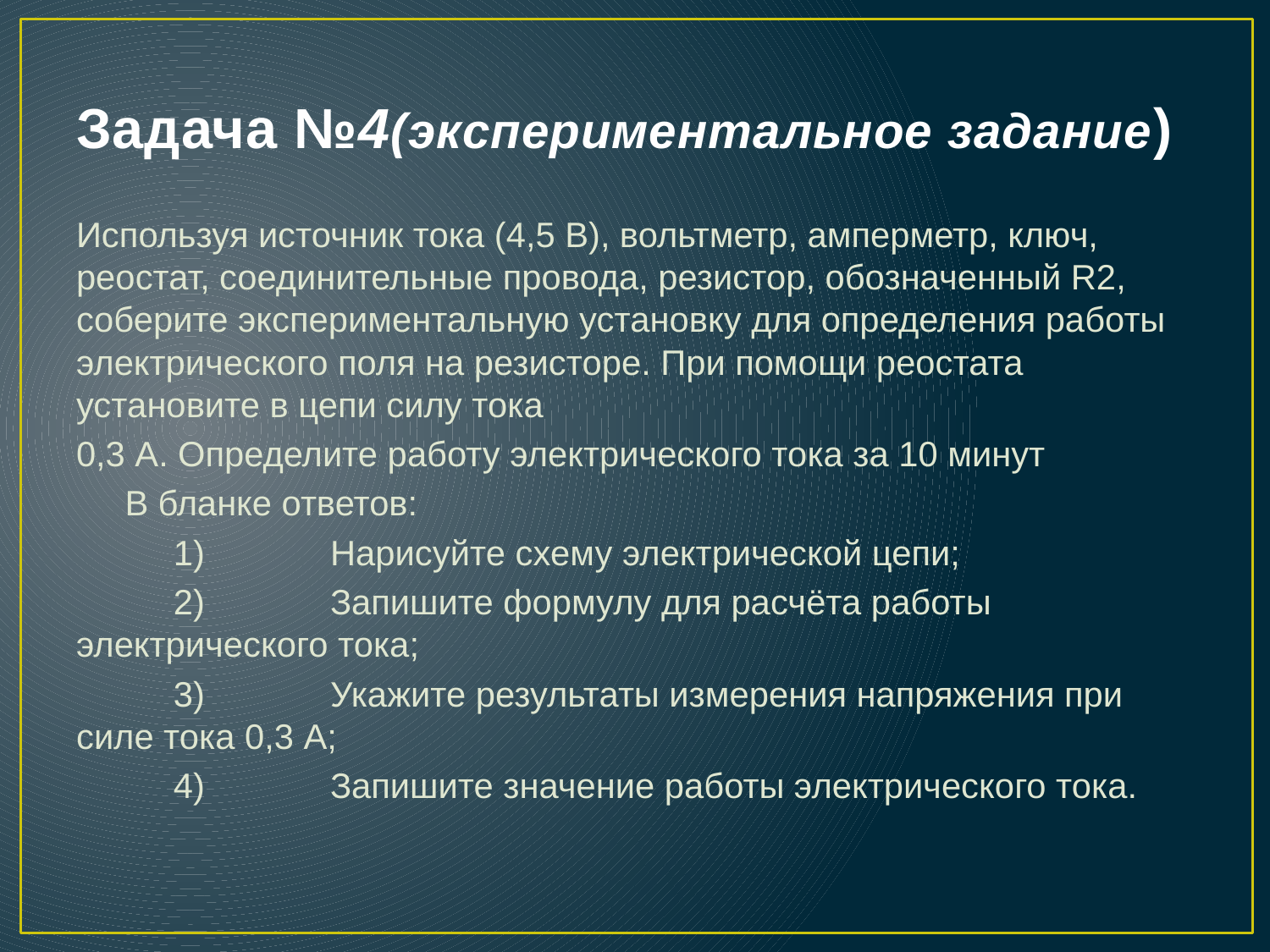

# Задача №4(экспериментальное задание)
Используя источник тока (4,5 В), вольтметр, амперметр, ключ, реостат, соединительные провода, резистор, обозначенный R2, соберите экспериментальную установку для определения работы электрического поля на резисторе. При помощи реостата установите в цепи силу тока
0,3 А. Определите работу электрического тока за 10 минут
     В бланке ответов:
          1)	Нарисуйте схему электрической цепи;
          2)	Запишите формулу для расчёта работы электрического тока;
          3)	Укажите результаты измерения напряжения при силе тока 0,3 А;
          4)	Запишите значение работы электрического тока.